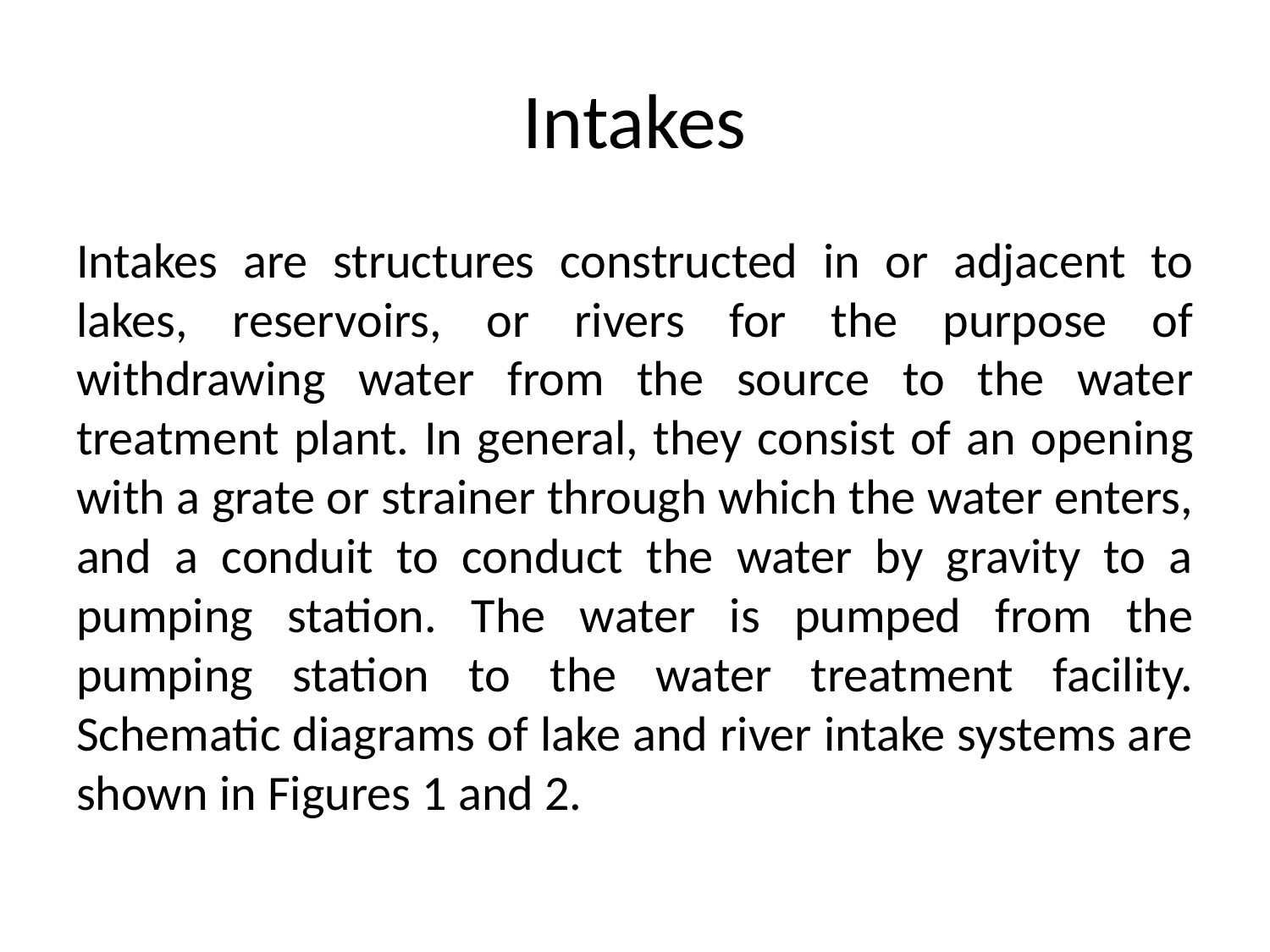

# Intakes
Intakes are structures constructed in or adjacent to lakes, reservoirs, or rivers for the purpose of withdrawing water from the source to the water treatment plant. In general, they consist of an opening with a grate or strainer through which the water enters, and a conduit to conduct the water by gravity to a pumping station. The water is pumped from the pumping station to the water treatment facility. Schematic diagrams of lake and river intake systems are shown in Figures 1 and 2.